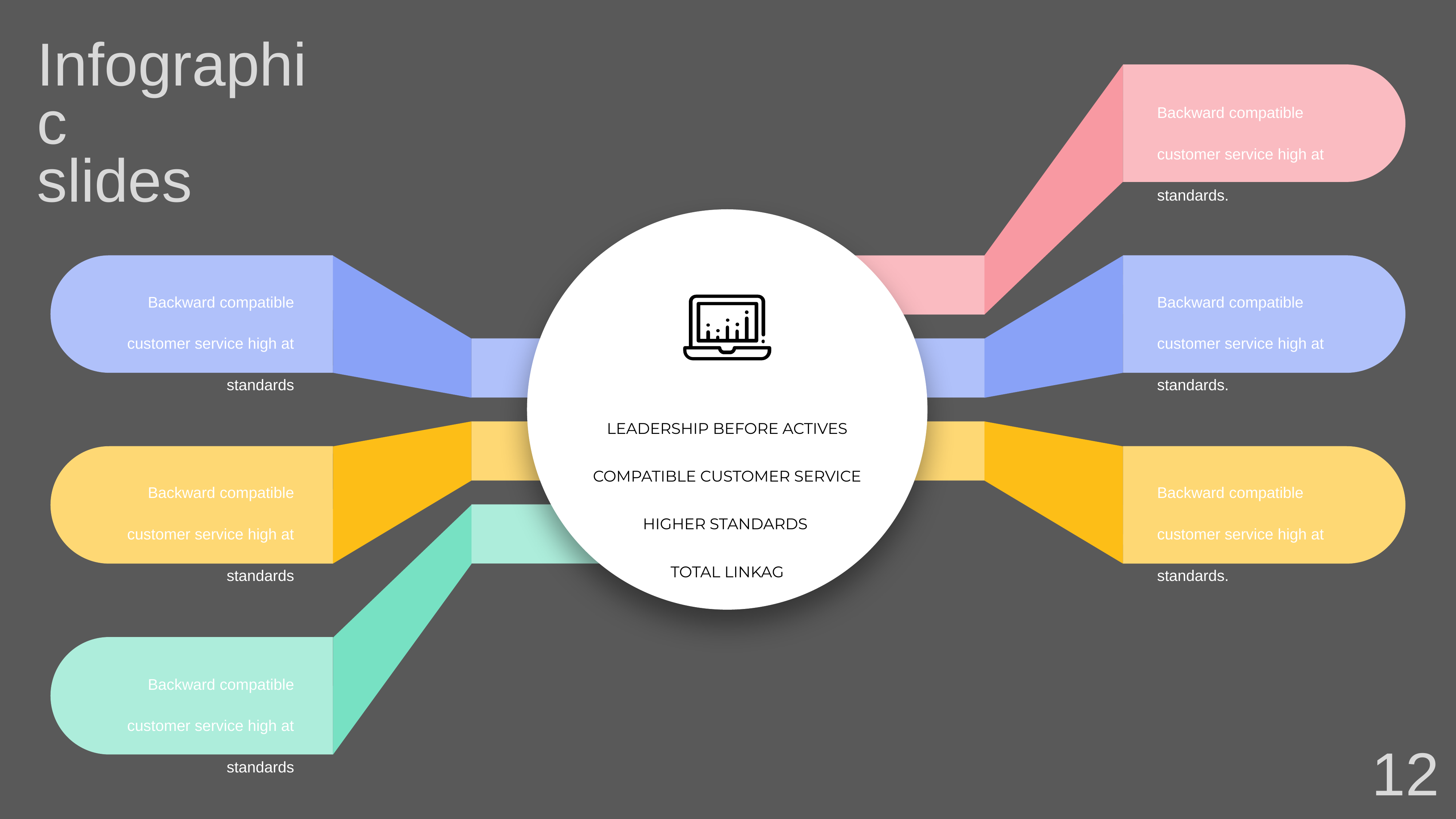

Infographic
slides

Backward compatible customer service high at standards.

Backward compatible customer service high at standards
Backward compatible customer service high at standards.

LEADERSHIP BEFORE ACTIVES COMPATIBLE CUSTOMER SERVICE HIGHER STANDARDS
TOTAL LINKAG

Backward compatible customer service high at standards
Backward compatible customer service high at standards.

Backward compatible customer service high at standards
12.